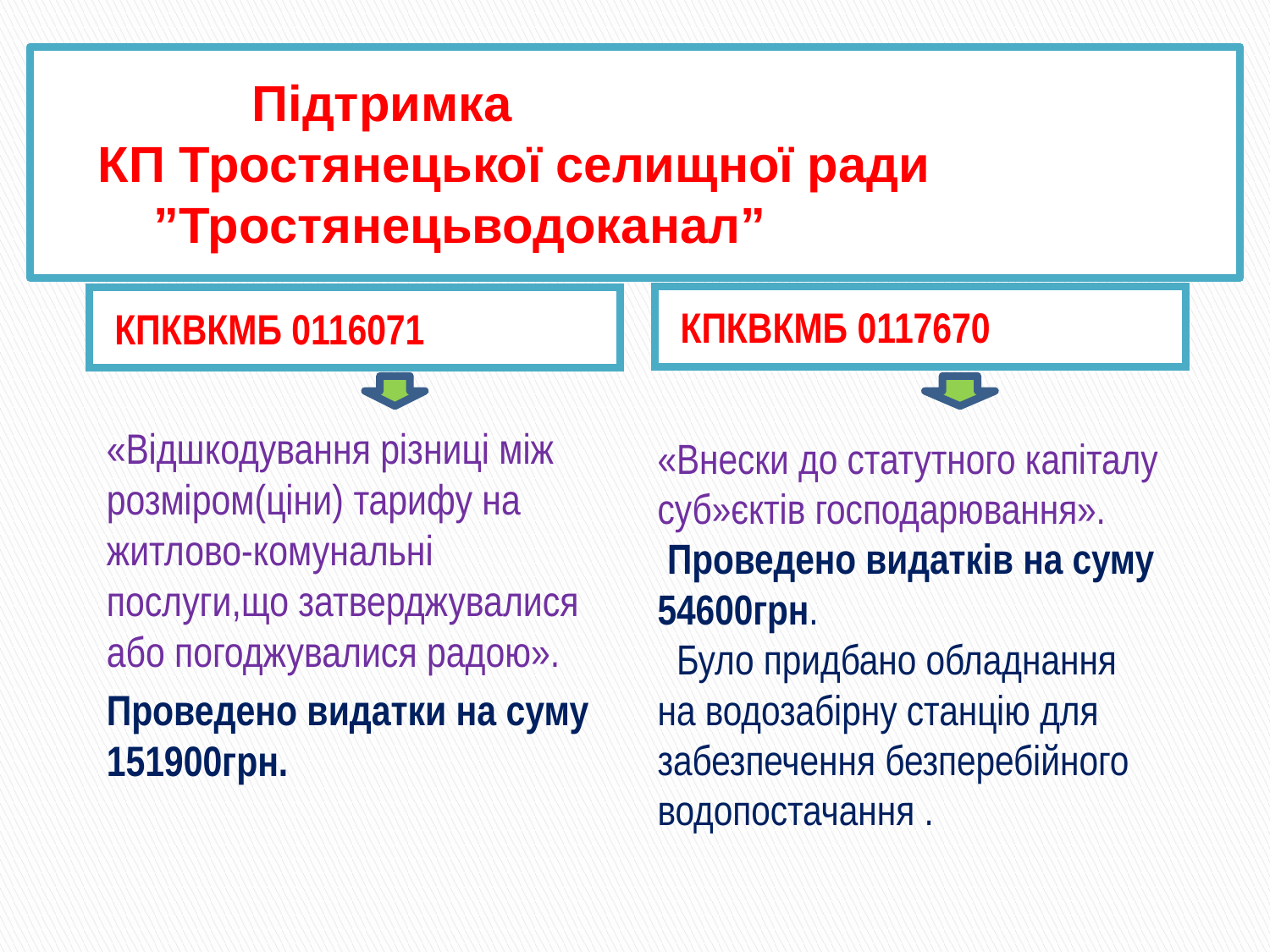

# Підтримка КП Тростянецької селищної ради ”Тростянецьводоканал”
КПКВКМБ 0117670
КПКВКМБ 0116071

«Відшкодування різниці між розміром(ціни) тарифу на житлово-комунальні послуги,що затверджувалися або погоджувалися радою».
Проведено видатки на суму  151900грн.
«Внески до статутного капіталу суб»єктів господарювання».
 Проведено видатків на суму 54600грн.
  Було придбано обладнання на водозабірну станцію для забезпечення безперебійного водопостачання .